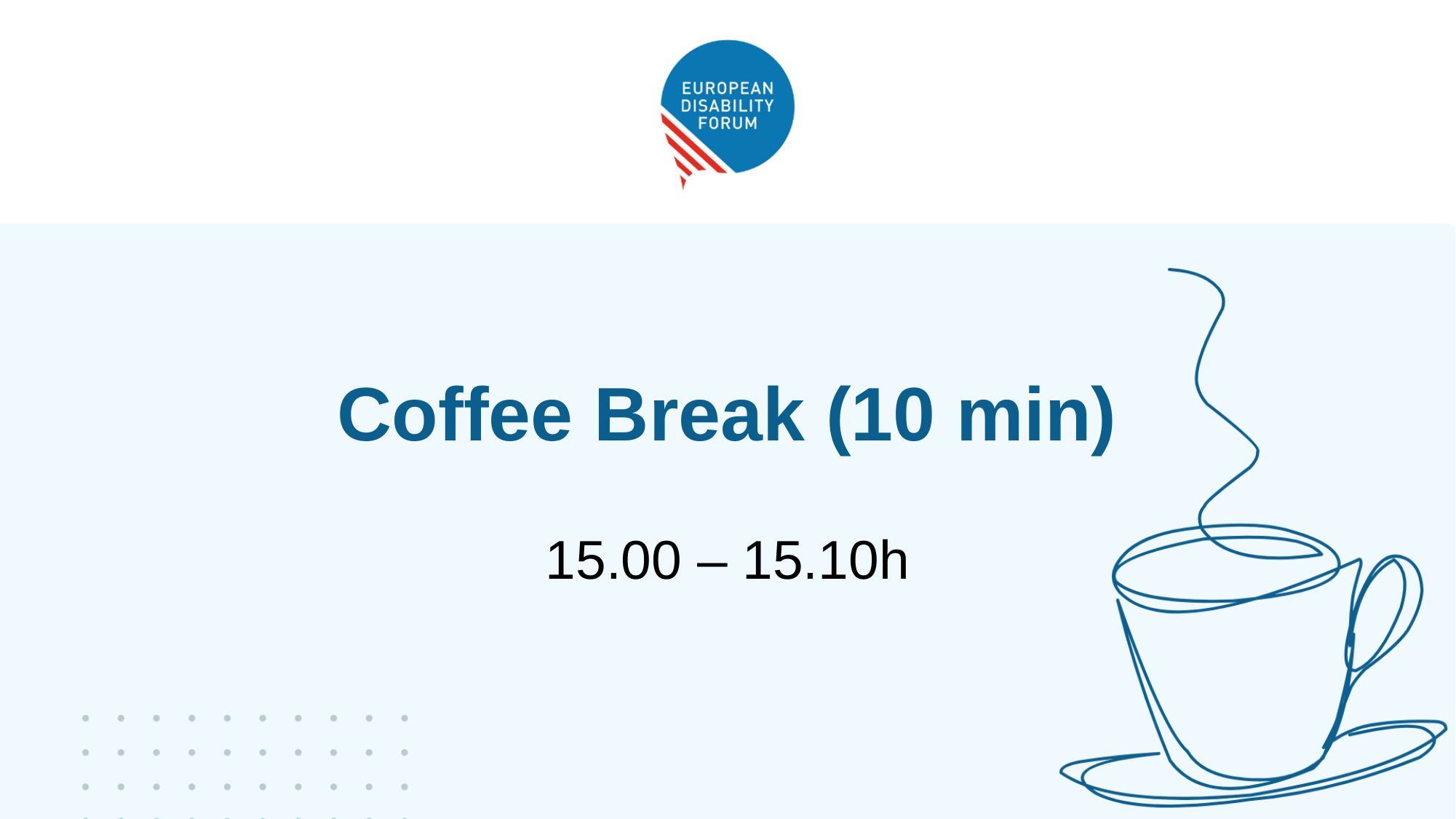

Coffee Break (10 min)
15.00 – 15.10h